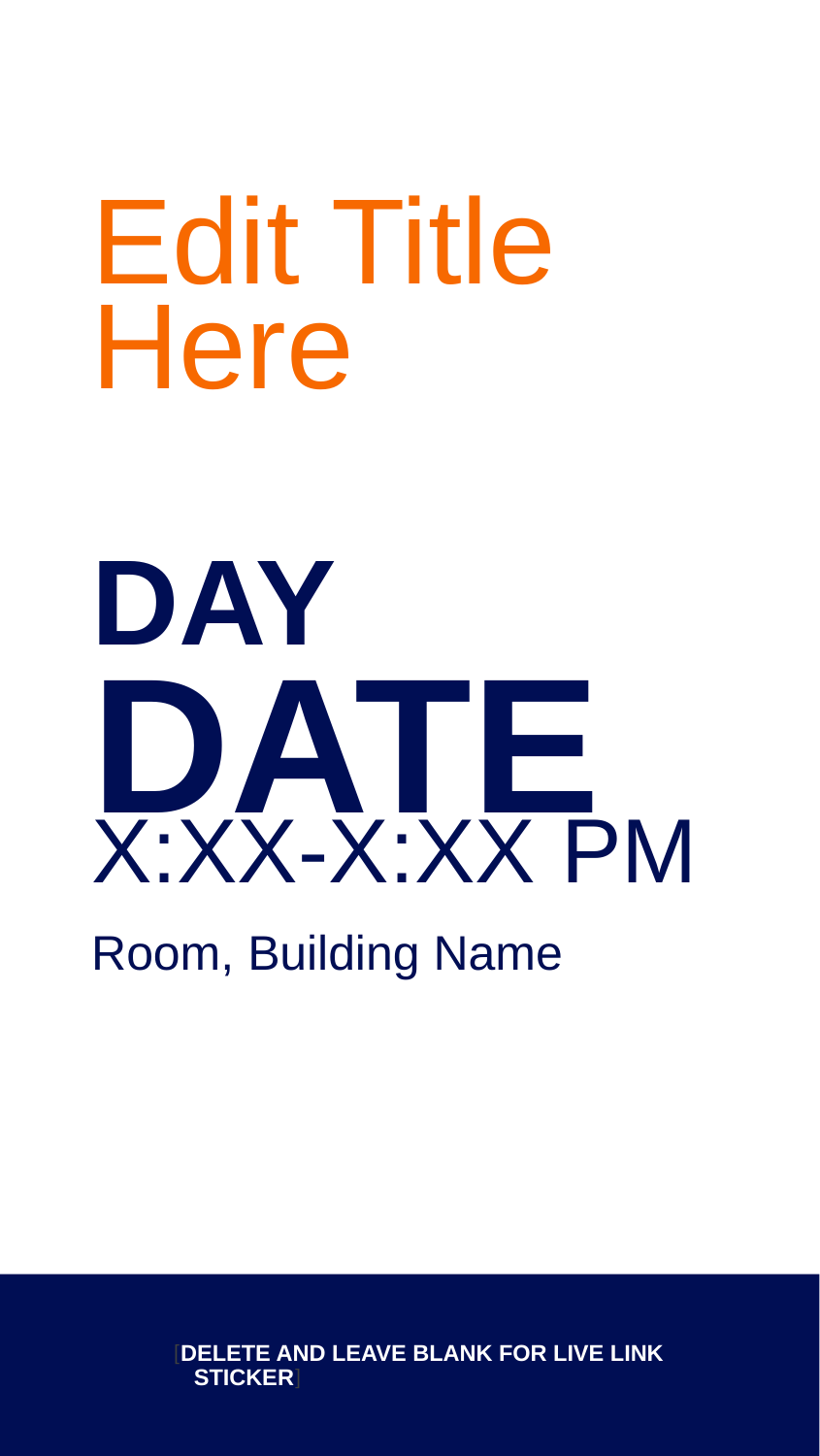

Edit Title Here
DAY
DATE
X:XX-X:XX PM
Room, Building Name
[DELETE AND LEAVE BLANK FOR LIVE LINK STICKER]